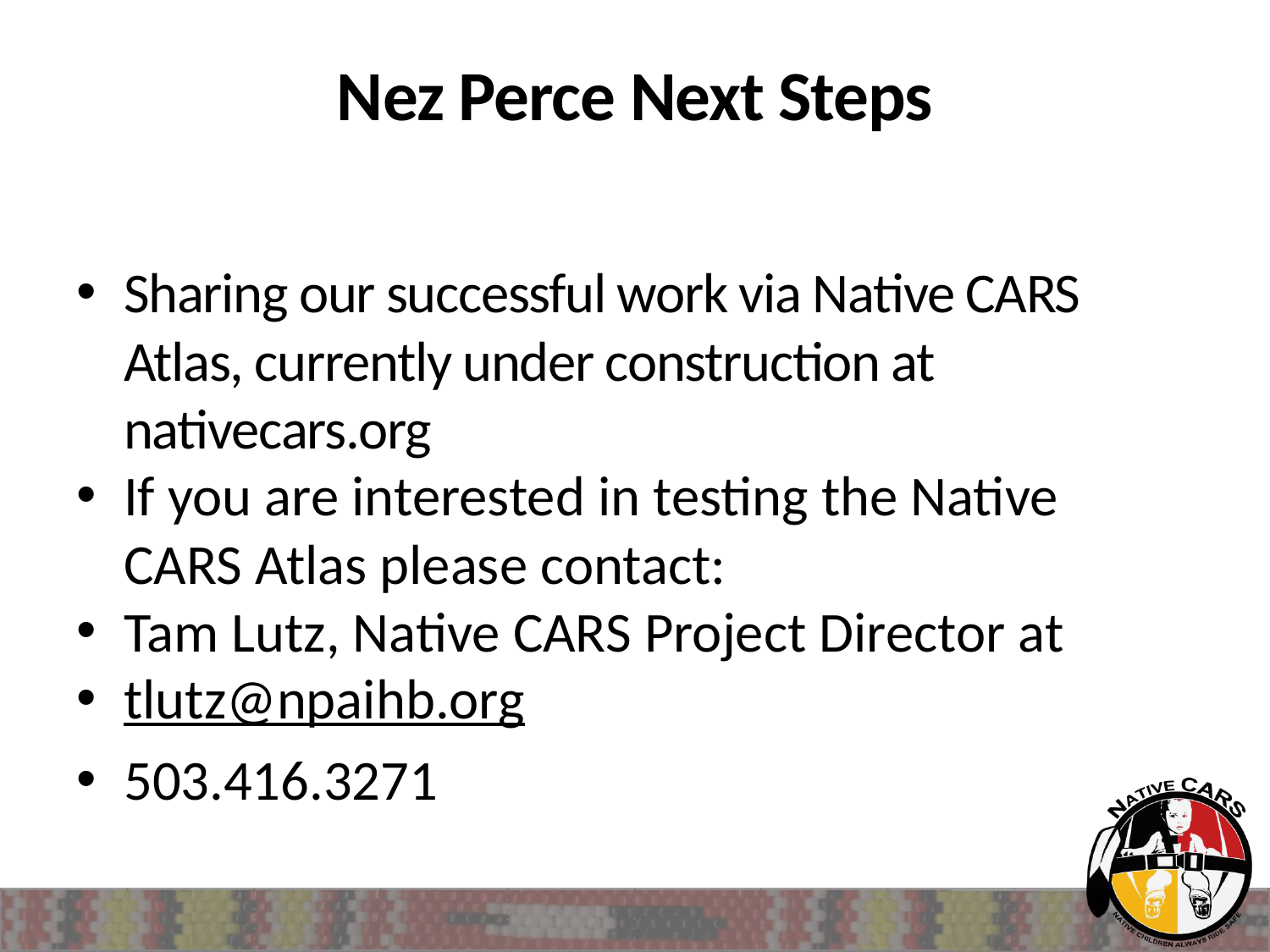

# Nez Perce Next Steps
Sharing our successful work via Native CARS Atlas, currently under construction at nativecars.org
If you are interested in testing the Native CARS Atlas please contact:
Tam Lutz, Native CARS Project Director at
tlutz@npaihb.org
503.416.3271